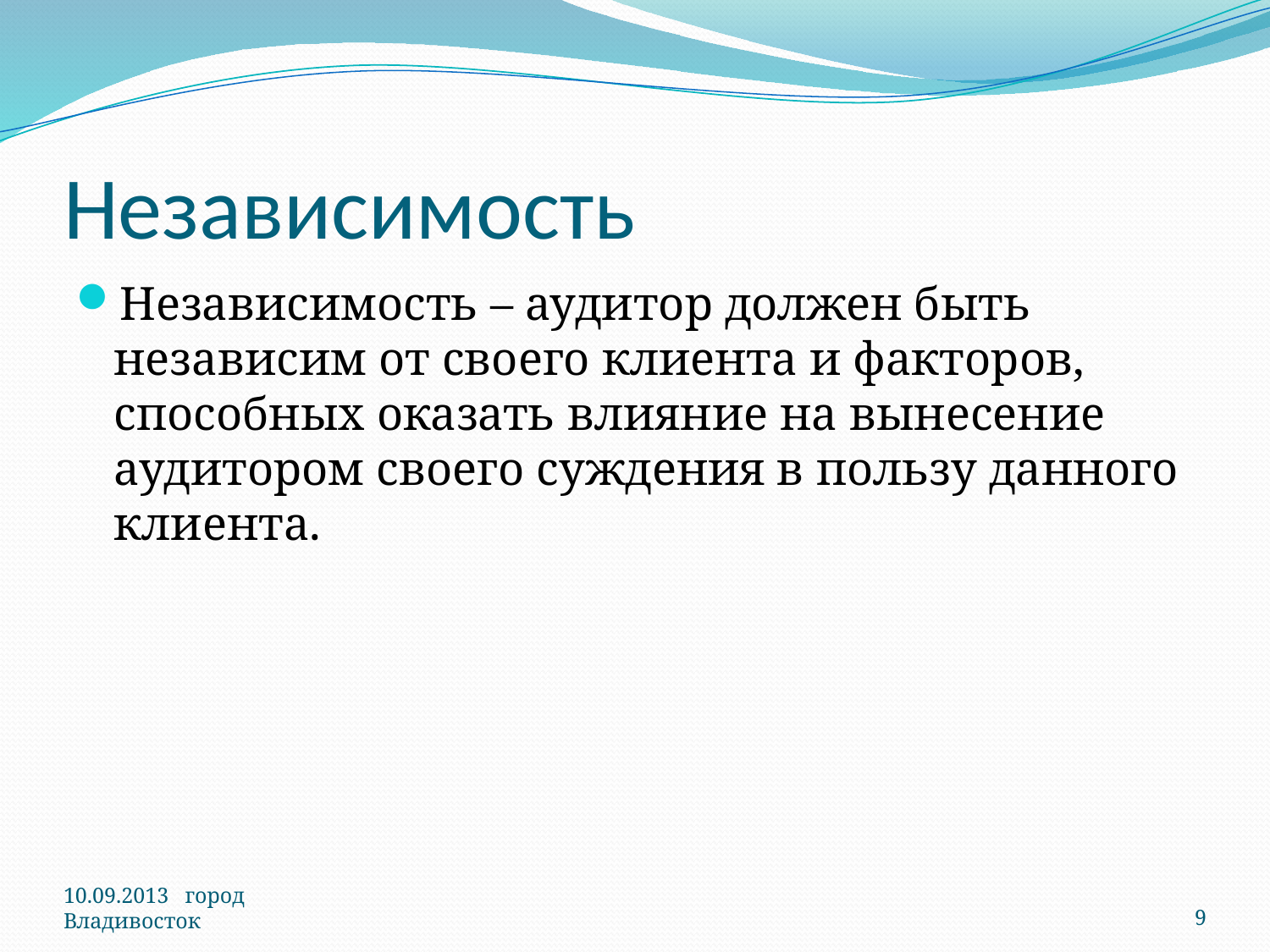

# Независимость
Независимость – аудитор должен быть независим от своего клиента и факторов, способных оказать влияние на вынесение  аудитором своего суждения в пользу данного клиента.

10.09.2013   город Владивосток

9